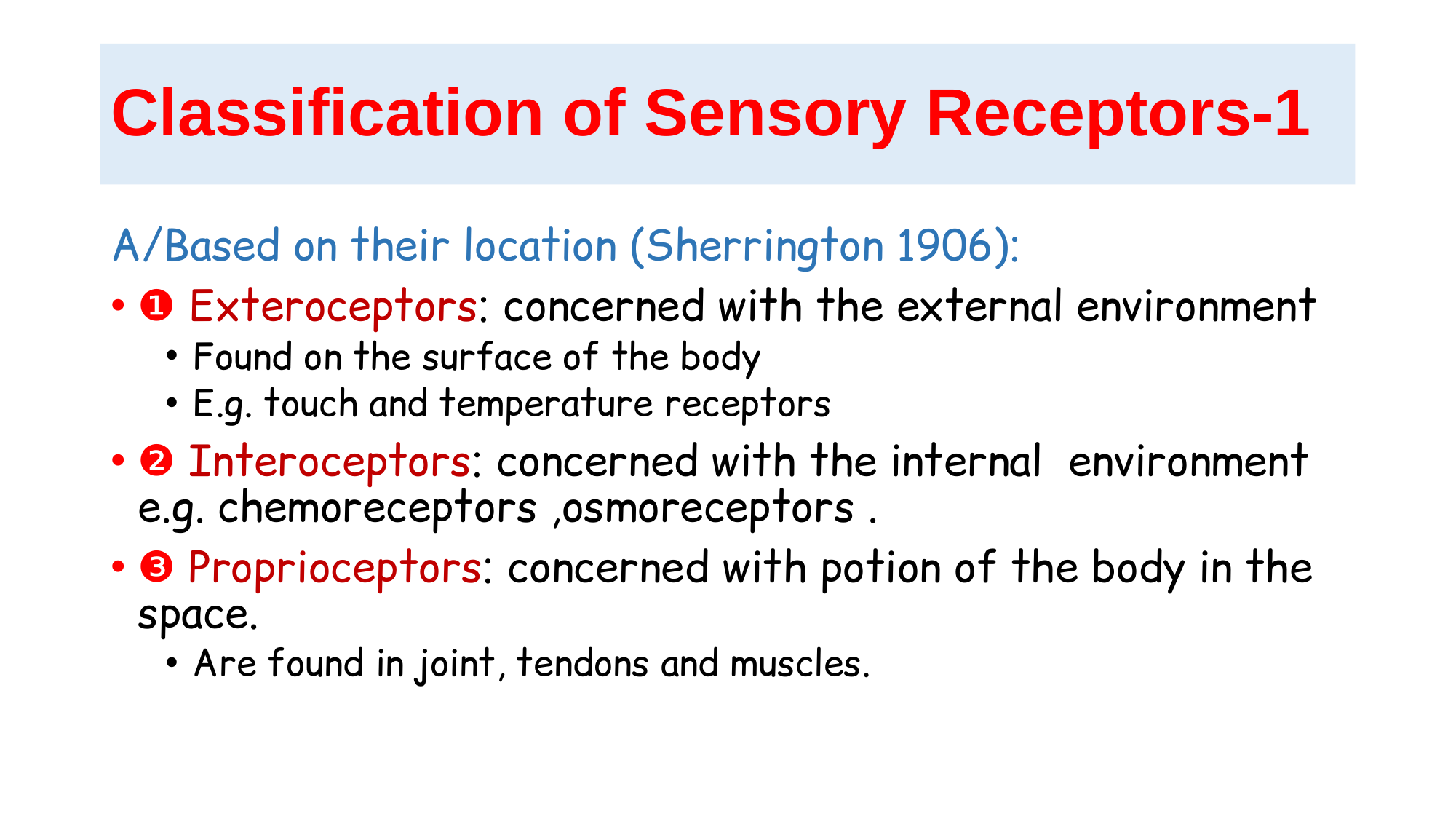

# Classification of Sensory Receptors-1
A/Based on their location (Sherrington 1906):
❶ Exteroceptors: concerned with the external environment
Found on the surface of the body
E.g. touch and temperature receptors
❷ Interoceptors: concerned with the internal  environment e.g. chemoreceptors ,osmoreceptors .
❸ Proprioceptors: concerned with potion of the body in the space.
Are found in joint, tendons and muscles.